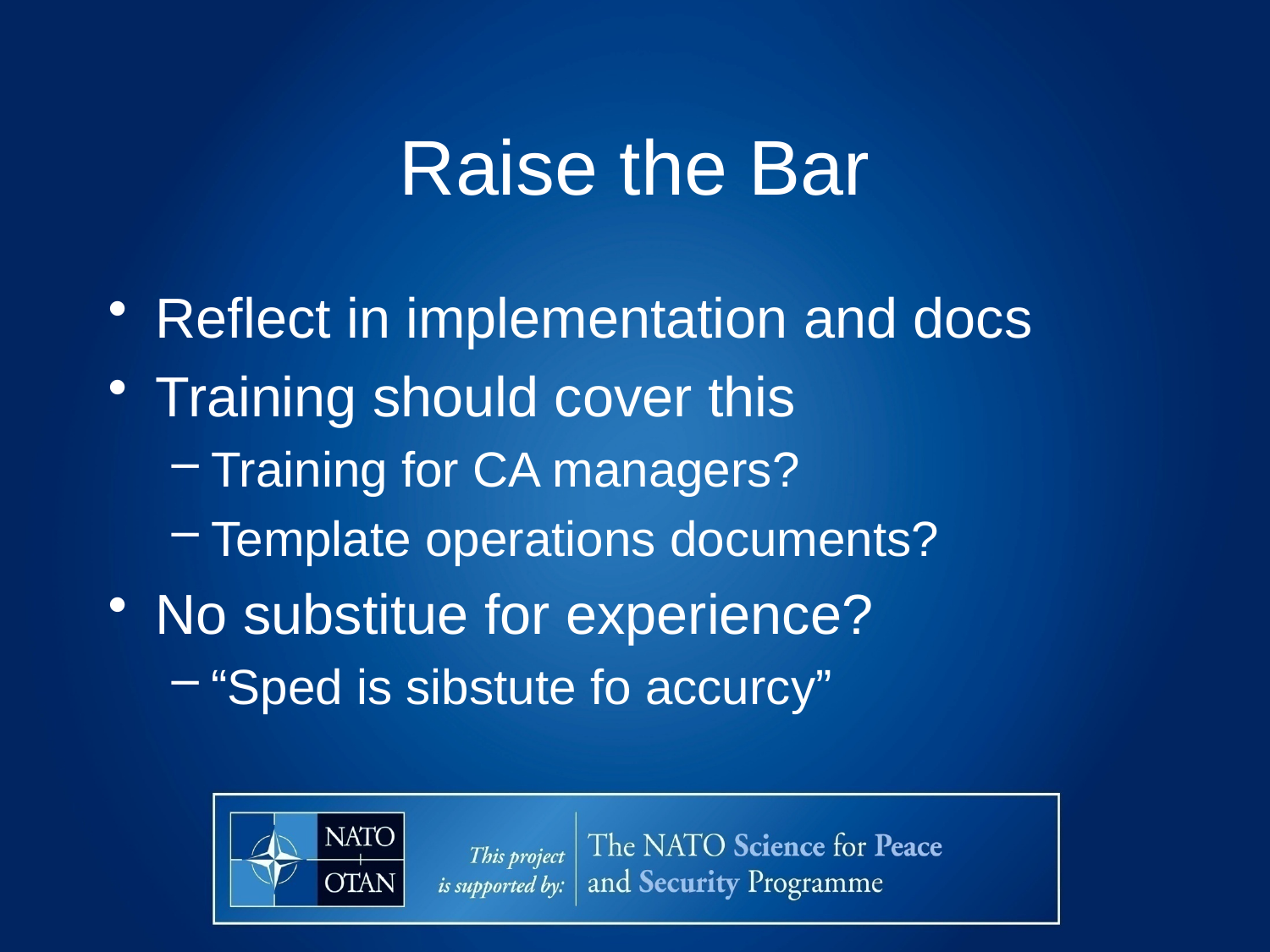

# Raise the Bar
Reflect in implementation and docs
Training should cover this
Training for CA managers?
Template operations documents?
No substitue for experience?
“Sped is sibstute fo accurcy”